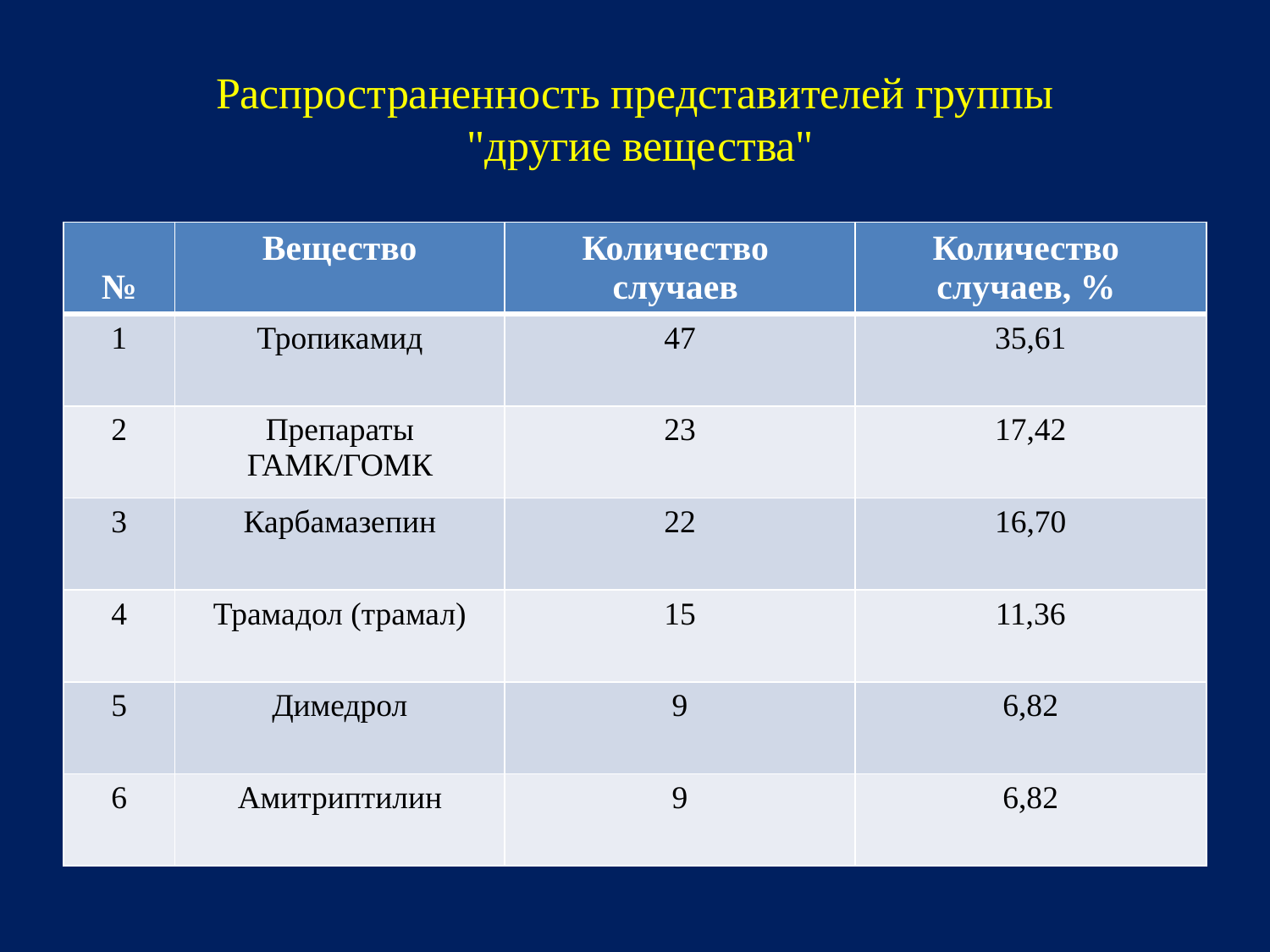

# Распространенность представителей группы "другие вещества"
| № | Вещество | Количество случаев | Количество случаев, % |
| --- | --- | --- | --- |
| 1 | Тропикамид | 47 | 35,61 |
| 2 | Препараты ГАМК/ГОМК | 23 | 17,42 |
| 3 | Карбамазепин | 22 | 16,70 |
| 4 | Трамадол (трамал) | 15 | 11,36 |
| 5 | Димедрол | 9 | 6,82 |
| 6 | Амитриптилин | 9 | 6,82 |